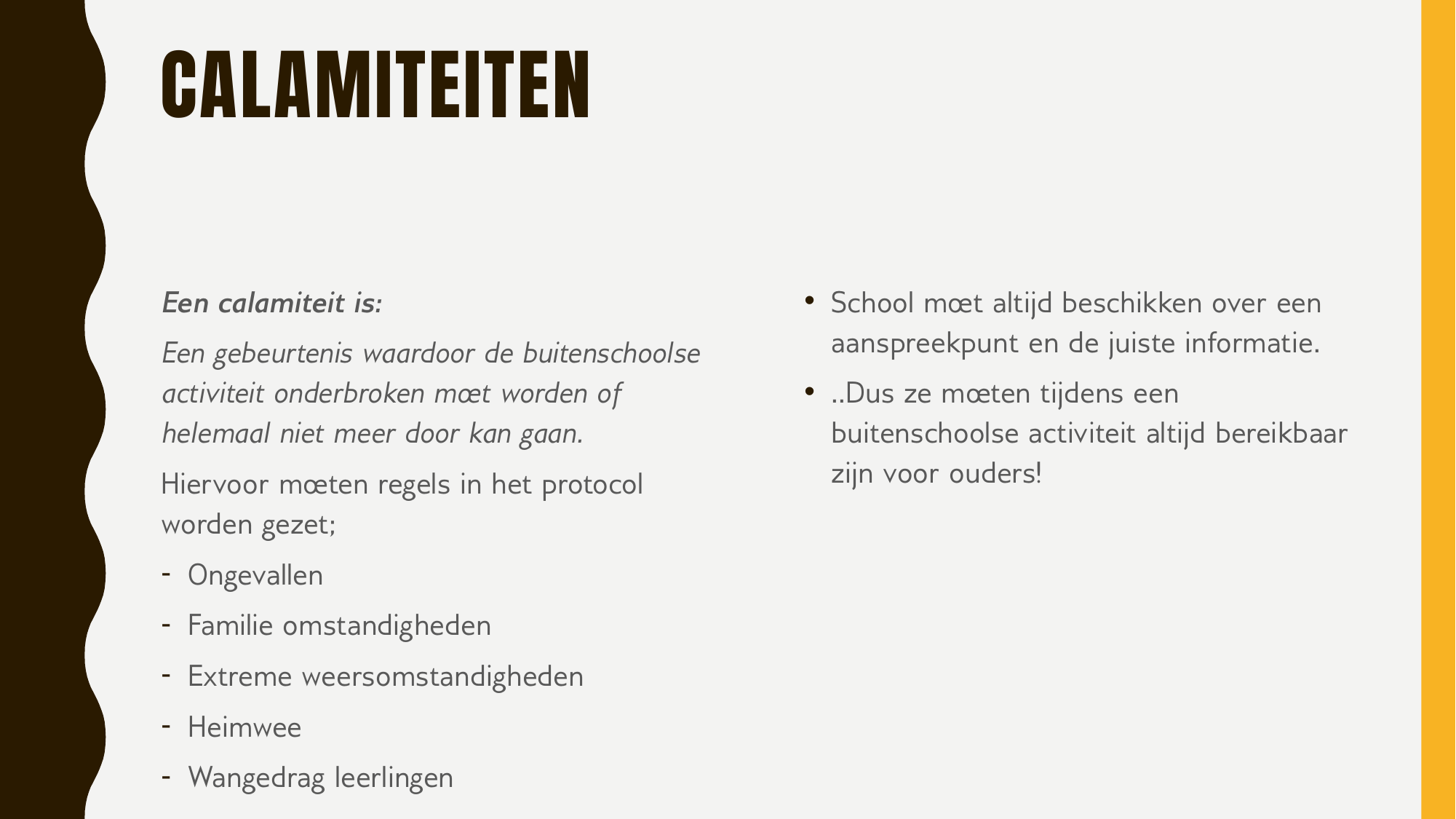

# calamiteiten
Een calamiteit is:
Een gebeurtenis waardoor de buitenschoolse activiteit onderbroken moet worden of helemaal niet meer door kan gaan.
Hiervoor moeten regels in het protocol worden gezet;
Ongevallen
Familie omstandigheden
Extreme weersomstandigheden
Heimwee
Wangedrag leerlingen
School moet altijd beschikken over een aanspreekpunt en de juiste informatie.
..Dus ze moeten tijdens een buitenschoolse activiteit altijd bereikbaar zijn voor ouders!